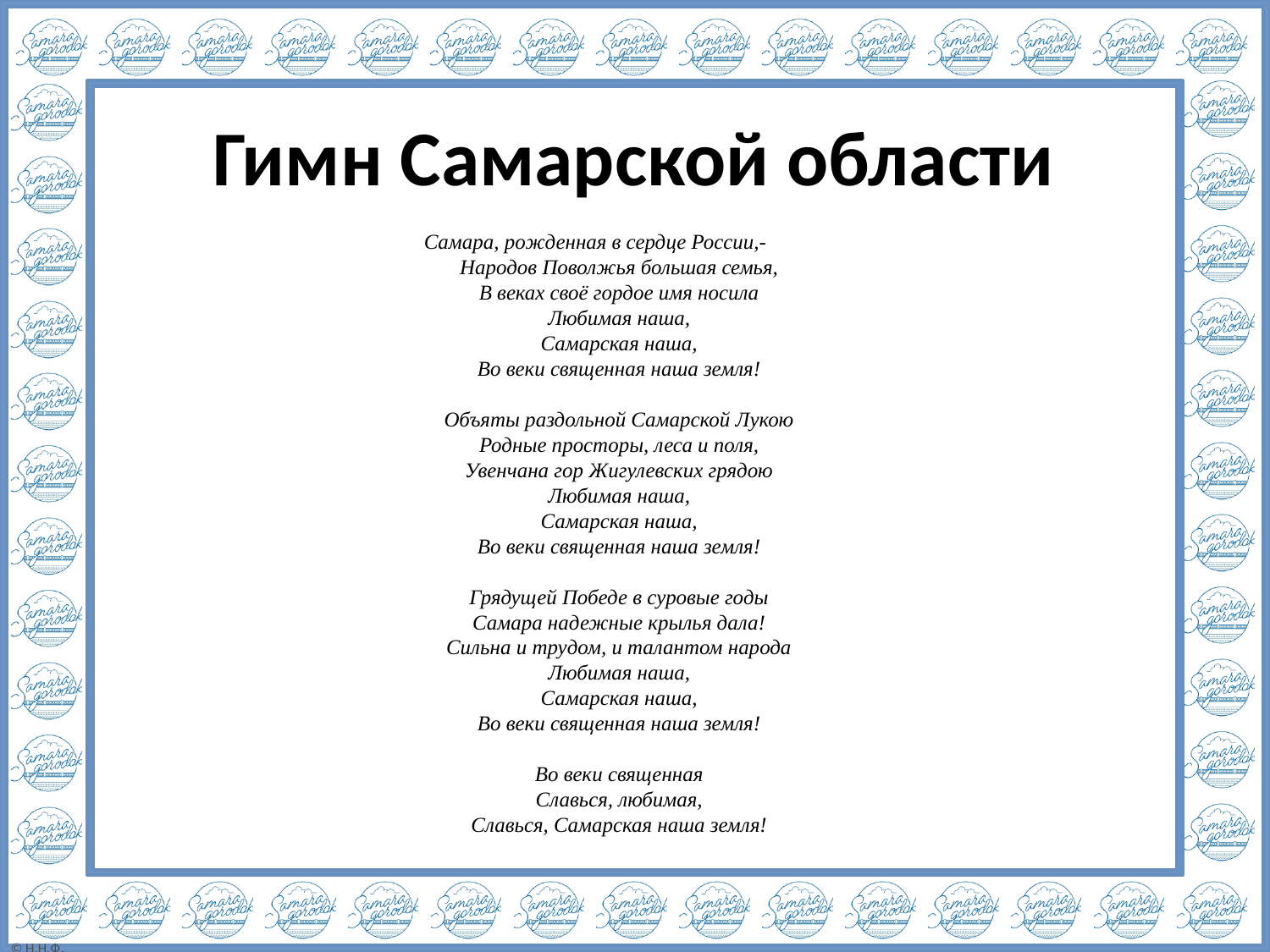

# Гимн Самарской области
Самара, рожденная в сердце России,-
Народов Поволжья большая семья,
В веках своё гордое имя носила
Любимая наша,
Самарская наша,
Во веки священная наша земля!
Объяты раздольной Самарской Лукою
Родные просторы, леса и поля,
Увенчана гор Жигулевских грядою
Любимая наша,
Самарская наша,
Во веки священная наша земля!
Грядущей Победе в суровые годы
Самара надежные крылья дала!
Сильна и трудом, и талантом народа
Любимая наша,
Самарская наша,
Во веки священная наша земля!
Во веки священная
Славься, любимая,
Славься, Самарская наша земля!